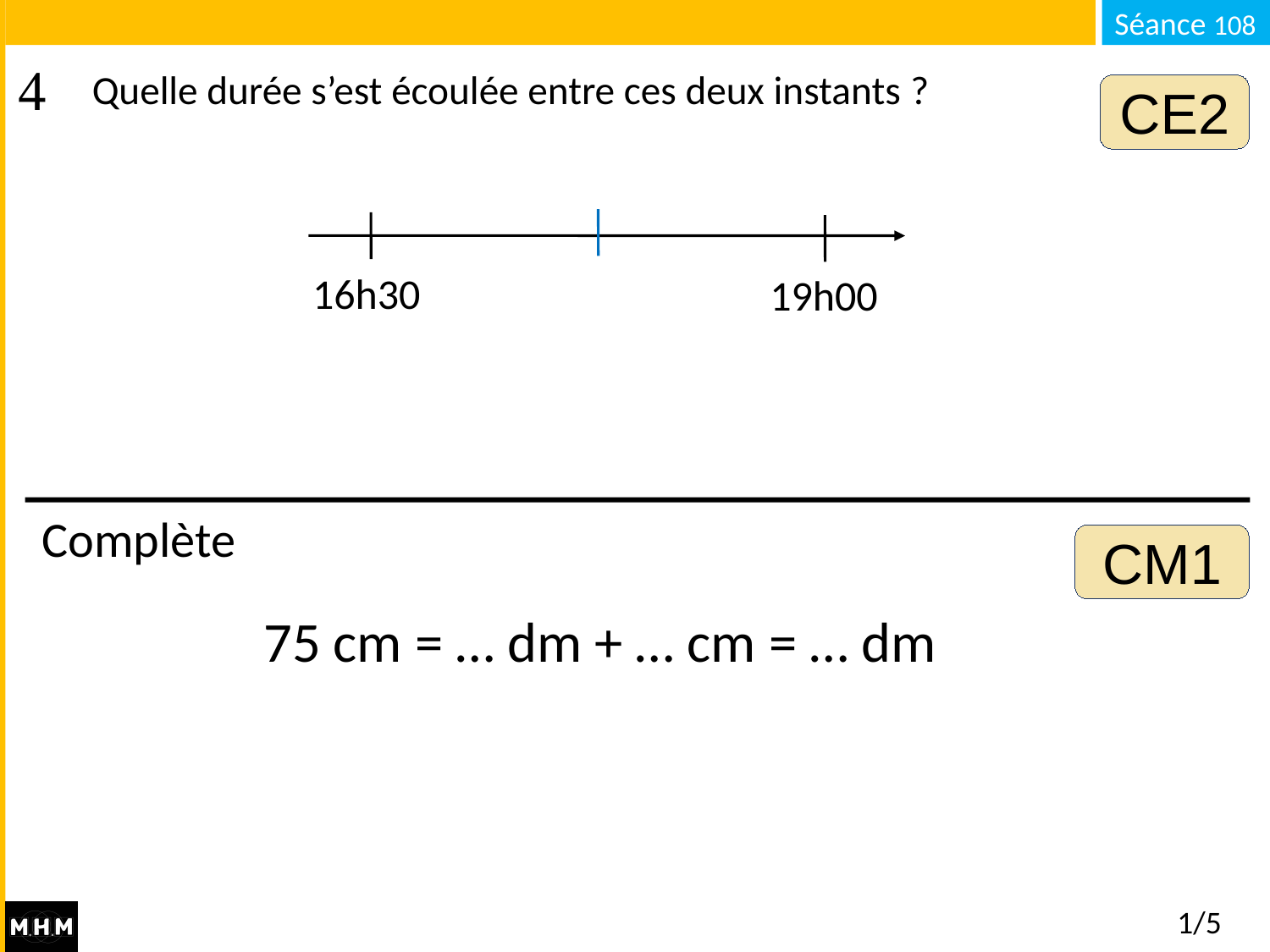

Quelle durée s’est écoulée entre ces deux instants ?
CE2
16h30
19h00
Complète

CM1
75 cm = … dm + … cm = … dm
1/5